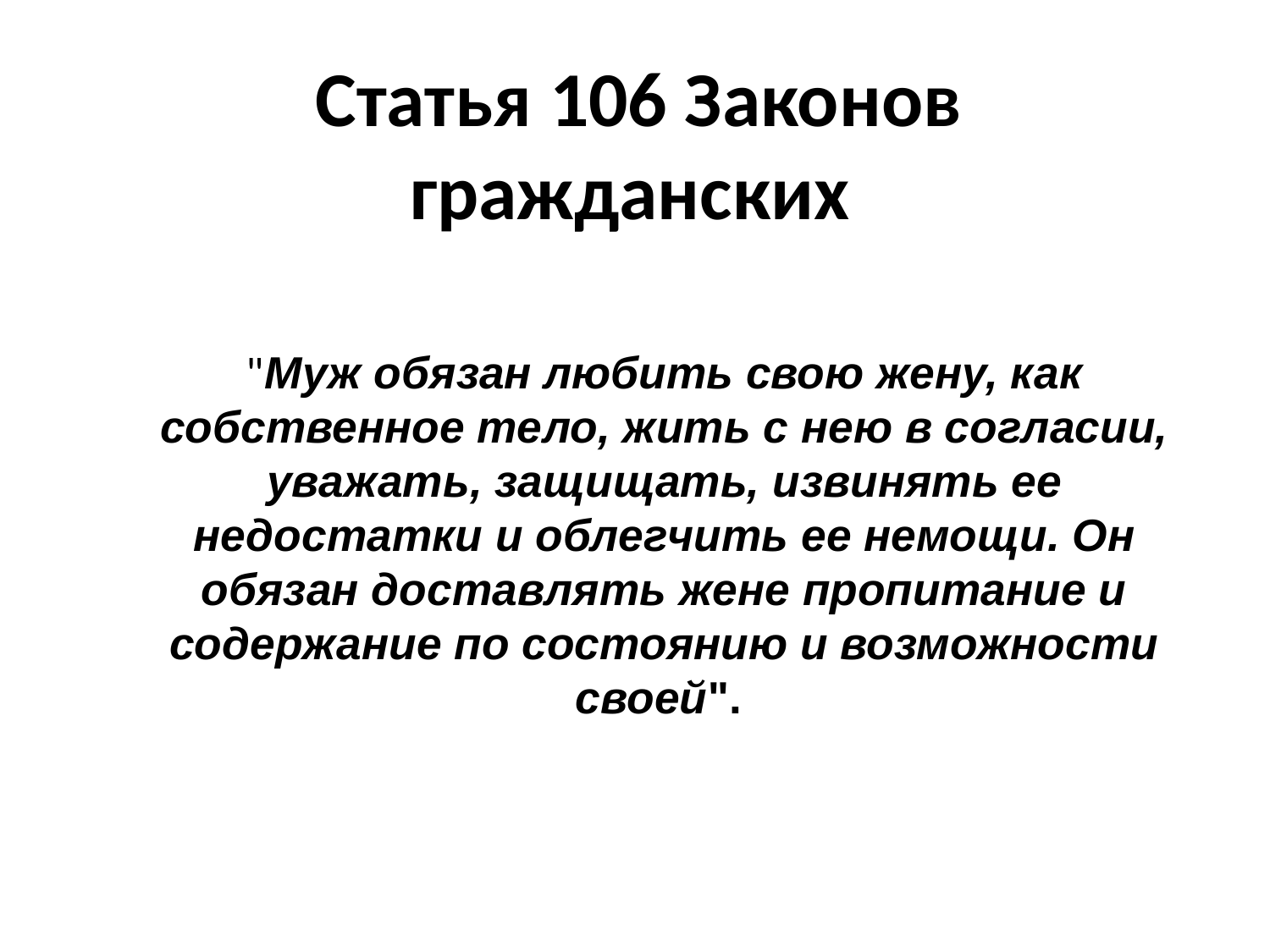

# Статья 106 Законов гражданских
"Муж обязан любить свою жену, как собственное тело, жить с нею в согласии, уважать, защищать, извинять ее недостатки и облегчить ее немощи. Он обязан доставлять жене пропитание и содержание по состоянию и возможности своей".